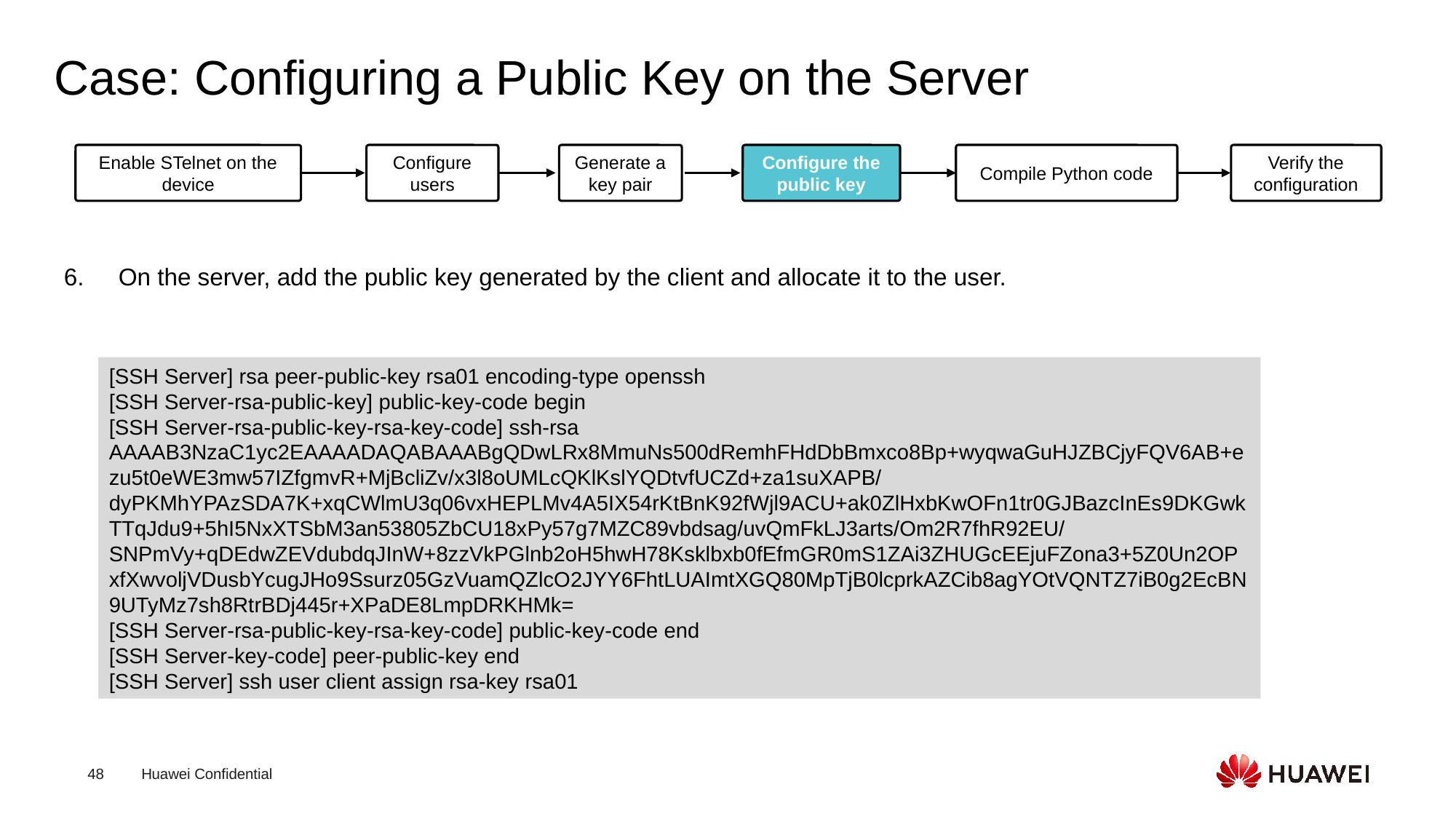

# Case: Configuring a Public Key on the Server
Enable STelnet on the device
Configure users
Generate a key pair
Configure the public key
Compile Python code
Verify the configuration
On the server, add the public key generated by the client and allocate it to the user.
[SSH Server] rsa peer-public-key rsa01 encoding-type openssh
[SSH Server-rsa-public-key] public-key-code begin
[SSH Server-rsa-public-key-rsa-key-code] ssh-rsa AAAAB3NzaC1yc2EAAAADAQABAAABgQDwLRx8MmuNs500dRemhFHdDbBmxco8Bp+wyqwaGuHJZBCjyFQV6AB+ezu5t0eWE3mw57IZfgmvR+MjBcliZv/x3l8oUMLcQKlKslYQDtvfUCZd+za1suXAPB/dyPKMhYPAzSDA7K+xqCWlmU3q06vxHEPLMv4A5IX54rKtBnK92fWjl9ACU+ak0ZlHxbKwOFn1tr0GJBazcInEs9DKGwkTTqJdu9+5hI5NxXTSbM3an53805ZbCU18xPy57g7MZC89vbdsag/uvQmFkLJ3arts/Om2R7fhR92EU/SNPmVy+qDEdwZEVdubdqJInW+8zzVkPGlnb2oH5hwH78Ksklbxb0fEfmGR0mS1ZAi3ZHUGcEEjuFZona3+5Z0Un2OPxfXwvoljVDusbYcugJHo9Ssurz05GzVuamQZlcO2JYY6FhtLUAImtXGQ80MpTjB0lcprkAZCib8agYOtVQNTZ7iB0g2EcBN9UTyMz7sh8RtrBDj445r+XPaDE8LmpDRKHMk=
[SSH Server-rsa-public-key-rsa-key-code] public-key-code end
[SSH Server-key-code] peer-public-key end
[SSH Server] ssh user client assign rsa-key rsa01